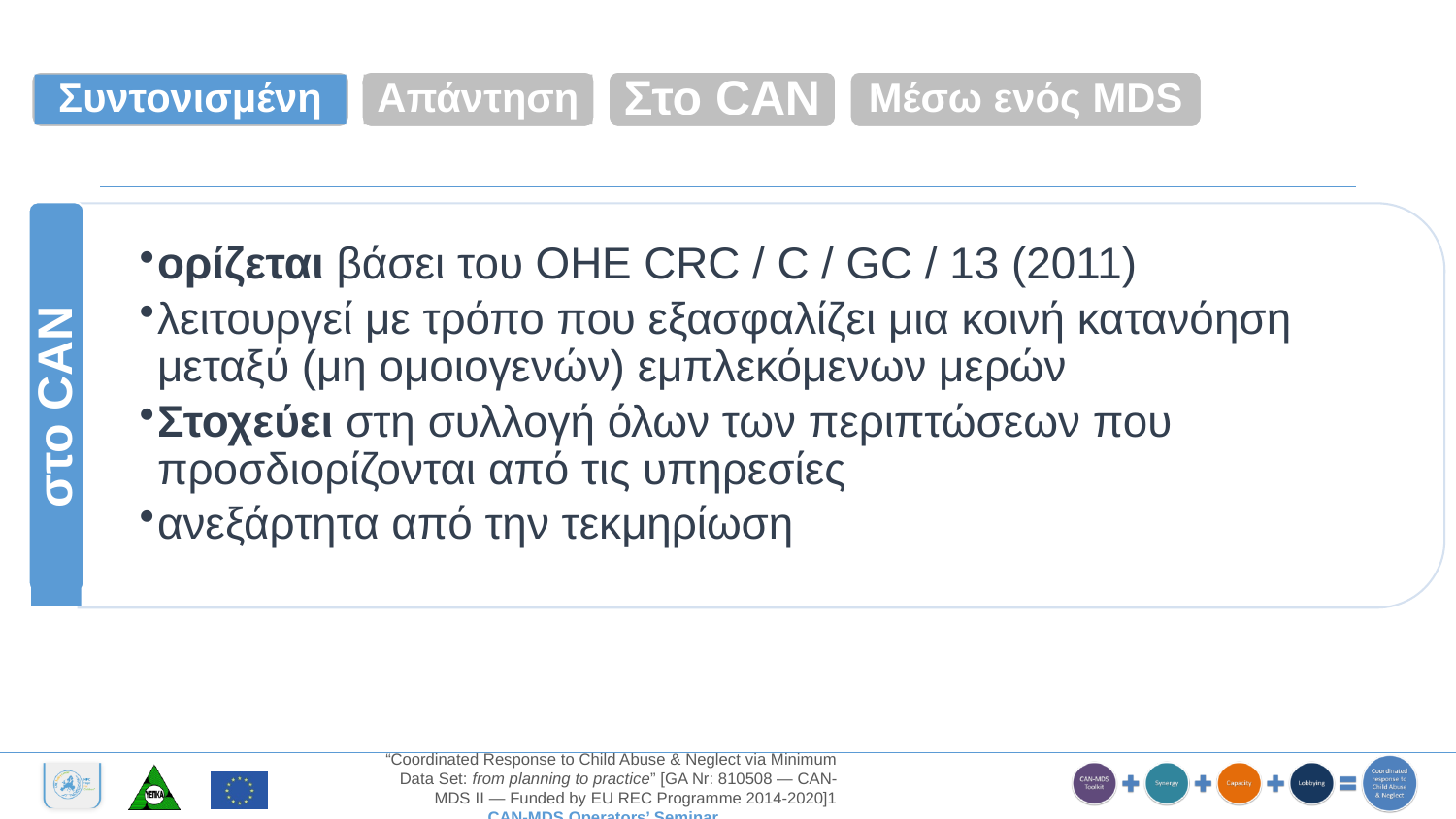

Μέσω ενός MDS

Συντονισμένη

Απάντηση

Στο CAN

στο CAN

ορίζεται βάσει του ΟΗΕ CRC / C / GC / 13 (2011)
λειτουργεί με τρόπο που εξασφαλίζει μια κοινή κατανόηση μεταξύ (μη ομοιογενών) εμπλεκόμενων μερών
Στοχεύει στη συλλογή όλων των περιπτώσεων που προσδιορίζονται από τις υπηρεσίες
ανεξάρτητα από την τεκμηρίωση